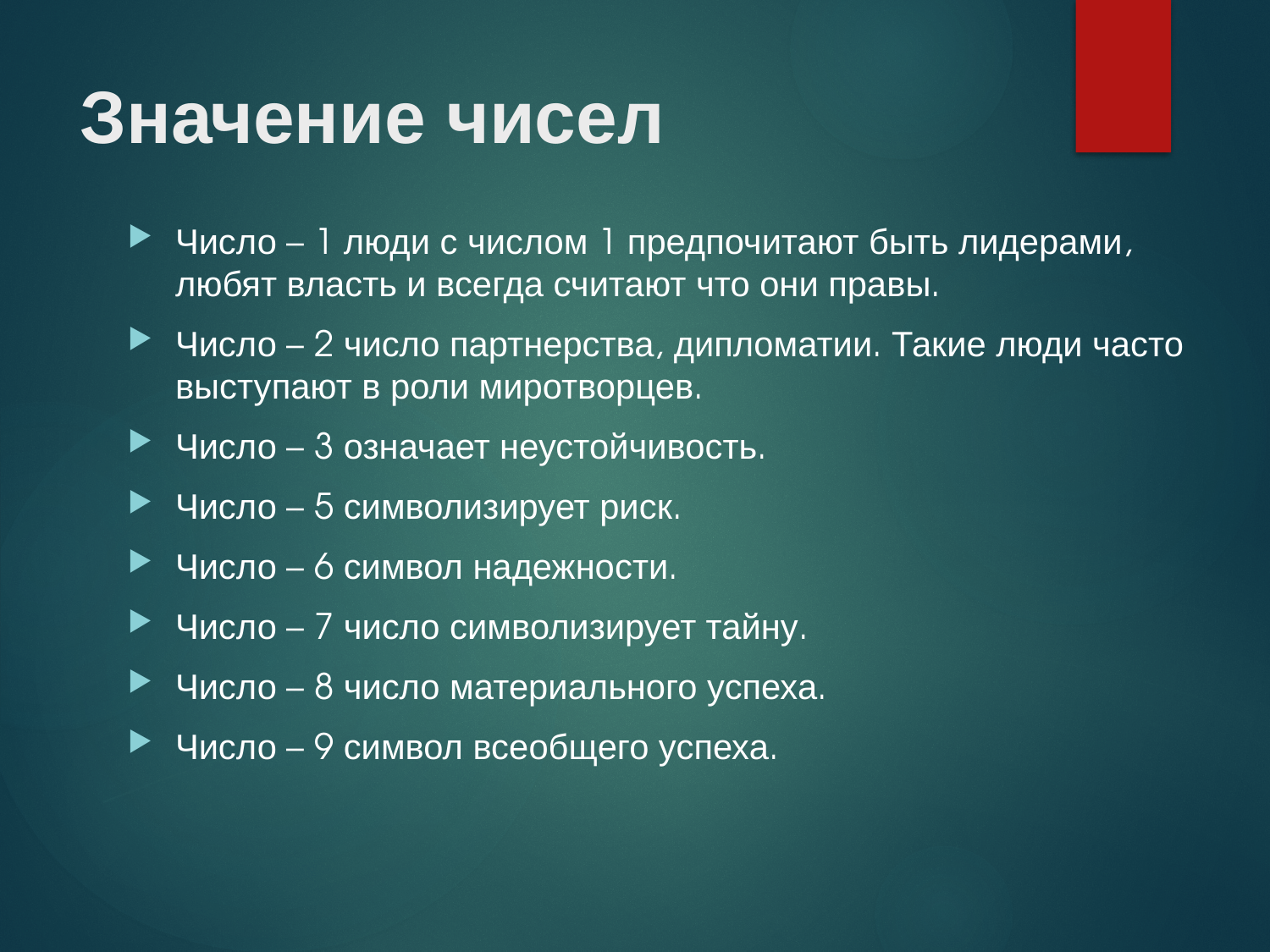

# Значение чисел
Число – 1 люди с числом 1 предпочитают быть лидерами, любят власть и всегда считают что они правы.
Число – 2 число партнерства, дипломатии. Такие люди часто выступают в роли миротворцев.
Число – 3 означает неустойчивость.
Число – 5 символизирует риск.
Число – 6 символ надежности.
Число – 7 число символизирует тайну.
Число – 8 число материального успеха.
Число – 9 символ всеобщего успеха.